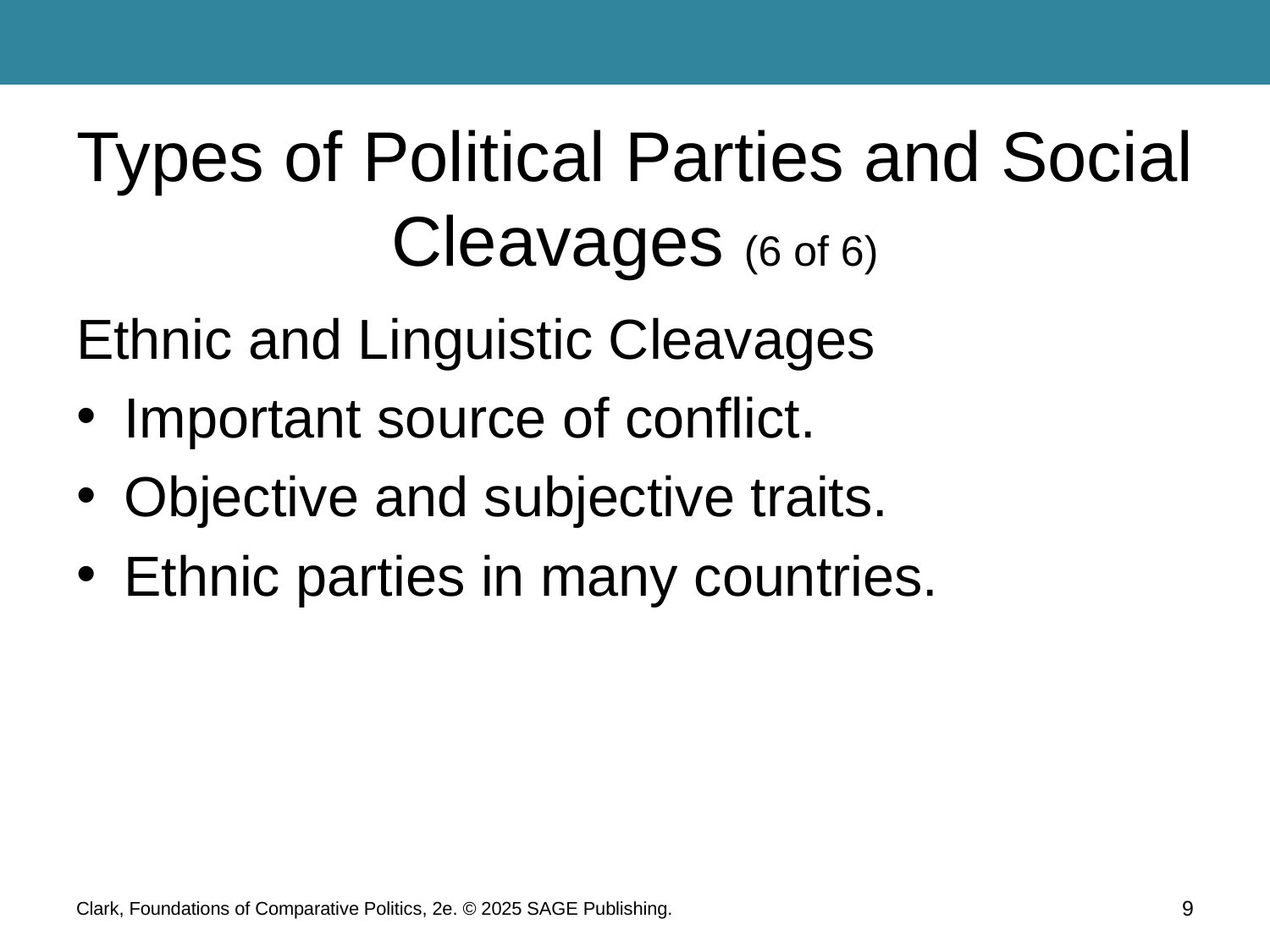

# Types of Political Parties and Social Cleavages (6 of 6)
Ethnic and Linguistic Cleavages
Important source of conflict.
Objective and subjective traits.
Ethnic parties in many countries.
Clark, Foundations of Comparative Politics, 2e. © 2025 SAGE Publishing.
9